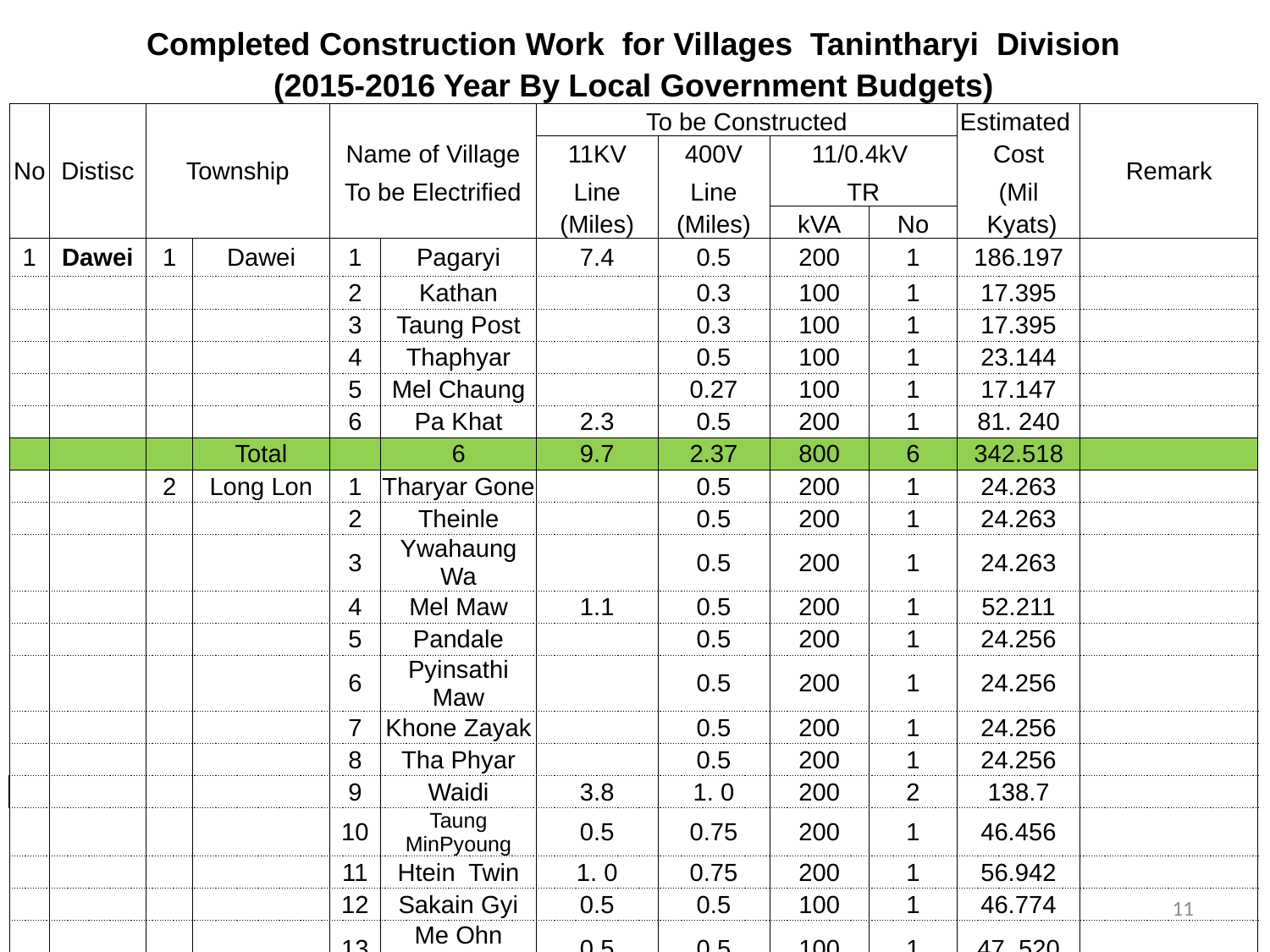

| Completed Construction Work for Villages Tanintharyi Division |  |  |  |  |  |  |  |  |  |  |  |
| --- | --- | --- | --- | --- | --- | --- | --- | --- | --- | --- | --- |
| (2015-2016 Year By Local Government Budgets) |  |  |  |  |  |  |  |  |  |  |  |
| No | Distisc | Township |  |  |  | To be Constructed |  |  |  | Estimated | Remark |
|  |  |  |  | Name of Village |  | 11KV | 400V | 11/0.4kV |  | Cost |  |
|  |  |  |  | To be Electrified |  | Line | Line | TR |  | (Mil |  |
|  |  |  |  |  |  | (Miles) | (Miles) | kVA | No | Kyats) |  |
| 1 | Dawei | 1 | Dawei | 1 | Pagaryi | 7.4 | 0.5 | 200 | 1 | 186.197 |  |
|  |  |  |  | 2 | Kathan |  | 0.3 | 100 | 1 | 17.395 |  |
|  |  |  |  | 3 | Taung Post |  | 0.3 | 100 | 1 | 17.395 |  |
|  |  |  |  | 4 | Thaphyar |  | 0.5 | 100 | 1 | 23.144 |  |
|  |  |  |  | 5 | Mel Chaung |  | 0.27 | 100 | 1 | 17.147 |  |
|  |  |  |  | 6 | Pa Khat | 2.3 | 0.5 | 200 | 1 | 81. 240 |  |
|  |  |  | Total |  | 6 | 9.7 | 2.37 | 800 | 6 | 342.518 |  |
|  |  | 2 | Long Lon | 1 | Tharyar Gone |  | 0.5 | 200 | 1 | 24.263 |  |
|  |  |  |  | 2 | Theinle |  | 0.5 | 200 | 1 | 24.263 |  |
|  |  |  |  | 3 | Ywahaung Wa |  | 0.5 | 200 | 1 | 24.263 |  |
|  |  |  |  | 4 | Mel Maw | 1.1 | 0.5 | 200 | 1 | 52.211 |  |
|  |  |  |  | 5 | Pandale |  | 0.5 | 200 | 1 | 24.256 |  |
|  |  |  |  | 6 | Pyinsathi Maw |  | 0.5 | 200 | 1 | 24.256 |  |
|  |  |  |  | 7 | Khone Zayak |  | 0.5 | 200 | 1 | 24.256 |  |
|  |  |  |  | 8 | Tha Phyar |  | 0.5 | 200 | 1 | 24.256 |  |
|  |  |  |  | 9 | Waidi | 3.8 | 1. 0 | 200 | 2 | 138.7 |  |
|  |  |  |  | 10 | ‌Taung MinPyoung | 0.5 | 0.75 | 200 | 1 | 46.456 |  |
|  |  |  |  | 11 | Htein Twin | 1. 0 | 0.75 | 200 | 1 | 56.942 |  |
|  |  |  |  | 12 | Sakain Gyi | 0.5 | 0.5 | 100 | 1 | 46.774 |  |
|  |  |  |  | 13 | Me Ohn Naung | 0.5 | 0.5 | 100 | 1 | 47. 520 |  |
11